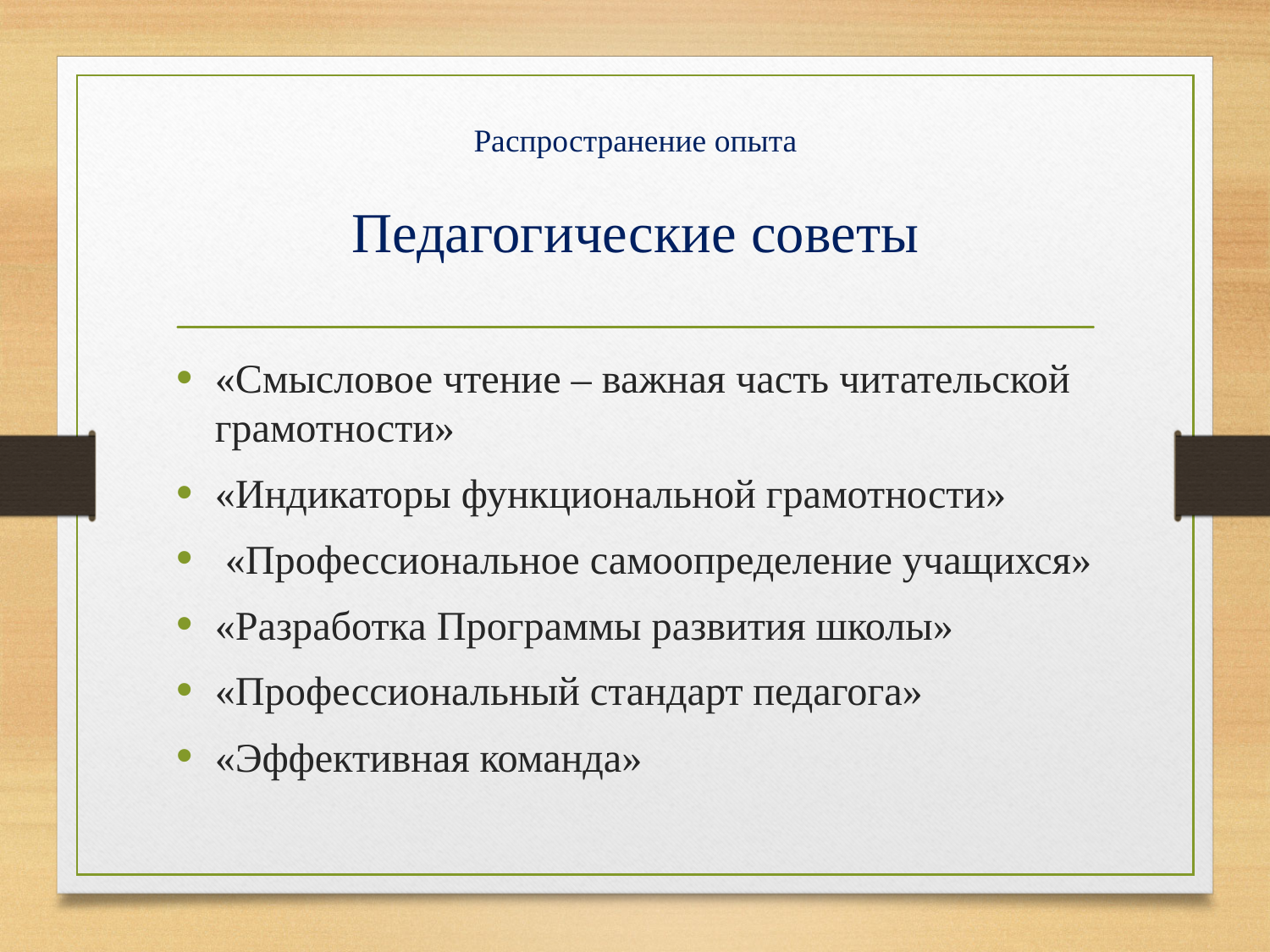

# Распространение опыта Педагогические советы
«Смысловое чтение – важная часть читательской грамотности»
«Индикаторы функциональной грамотности»
 «Профессиональное самоопределение учащихся»
«Разработка Программы развития школы»
«Профессиональный стандарт педагога»
«Эффективная команда»